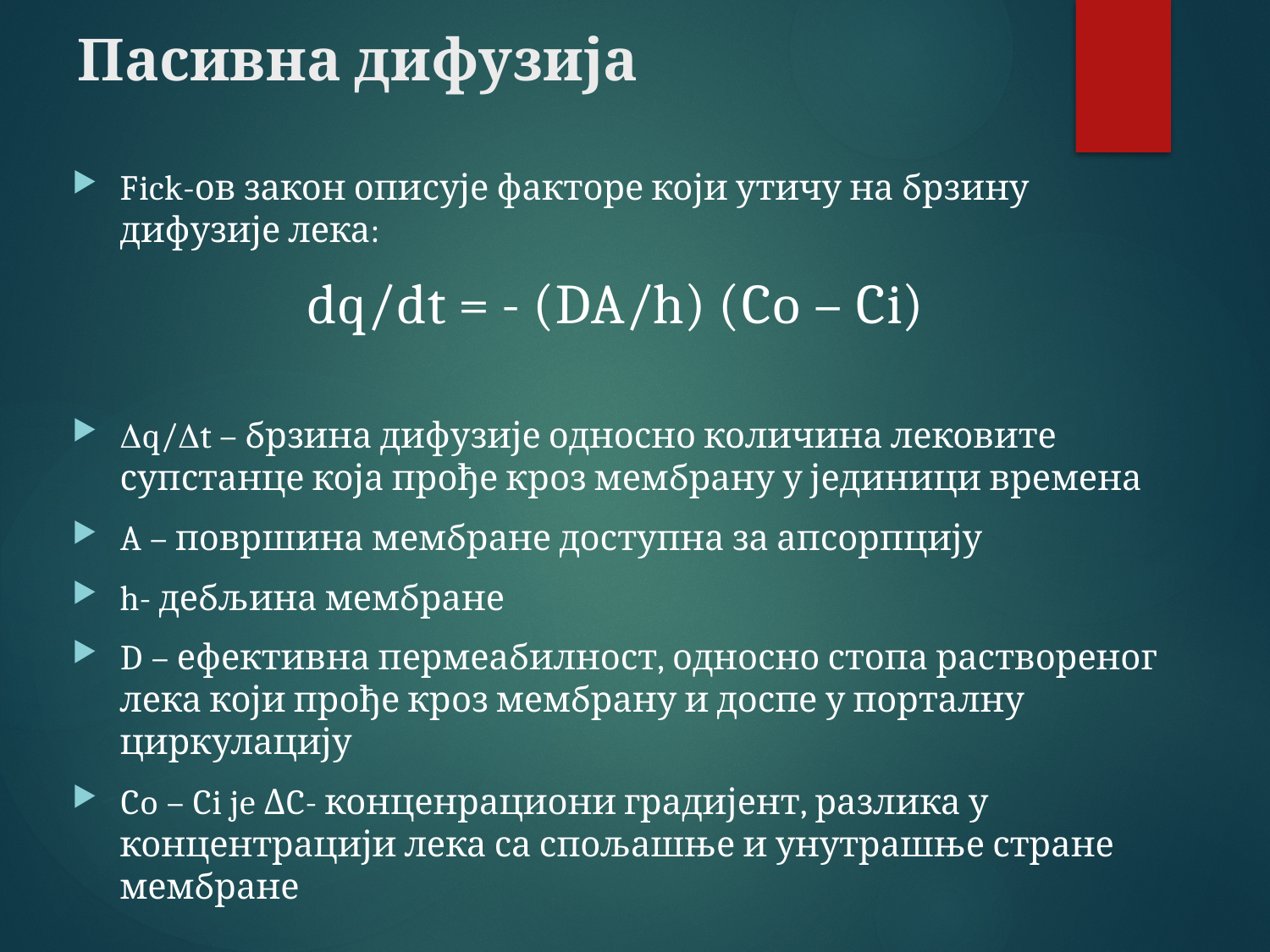

# Пасивна дифузија
Fick-ов закон описује факторе који утичу на брзину дифузије лека:
dq/dt = - (DA/h) (Co – Ci)

Δq/Δt – брзина дифузије односно количина лековите супстанце која прође кроз мембрану у јединици времена
A – површина мембране доступна за апсорпцију
h- дебљина мембране
D – ефективна пермеабилност, односно стопа раствореног лека који прође кроз мембрану и доспе у порталну циркулацију
Co – Ci je ΔC- конценрациони градијент, разлика у концентрацији лека са спољашње и унутрашње стране мембране